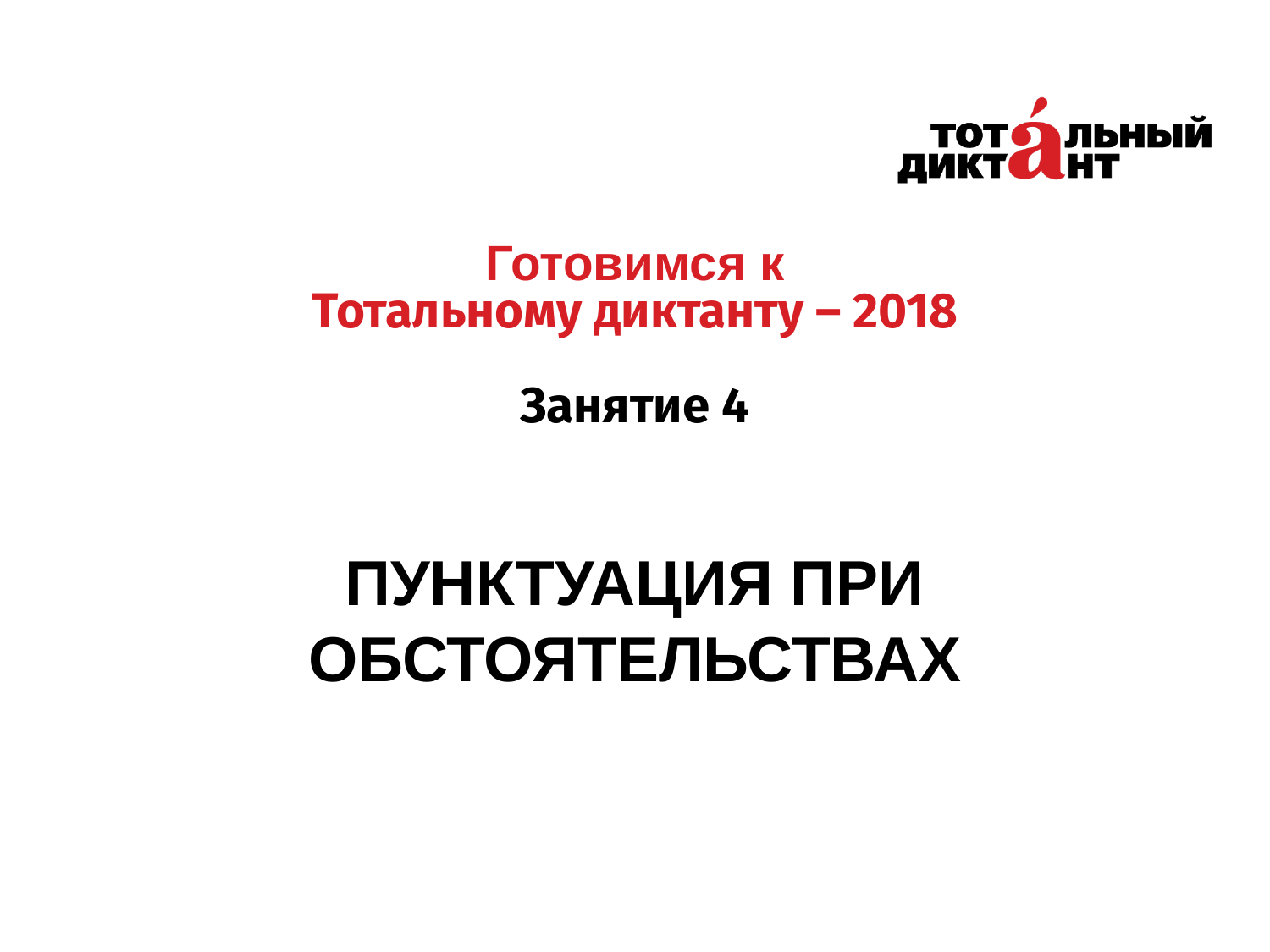

ПУНКТУАЦИЯ ПРИ
ОБСТОЯТЕЛЬСТВАХ
Готовимся к
Тотальному диктанту – 2018

Занятие 4